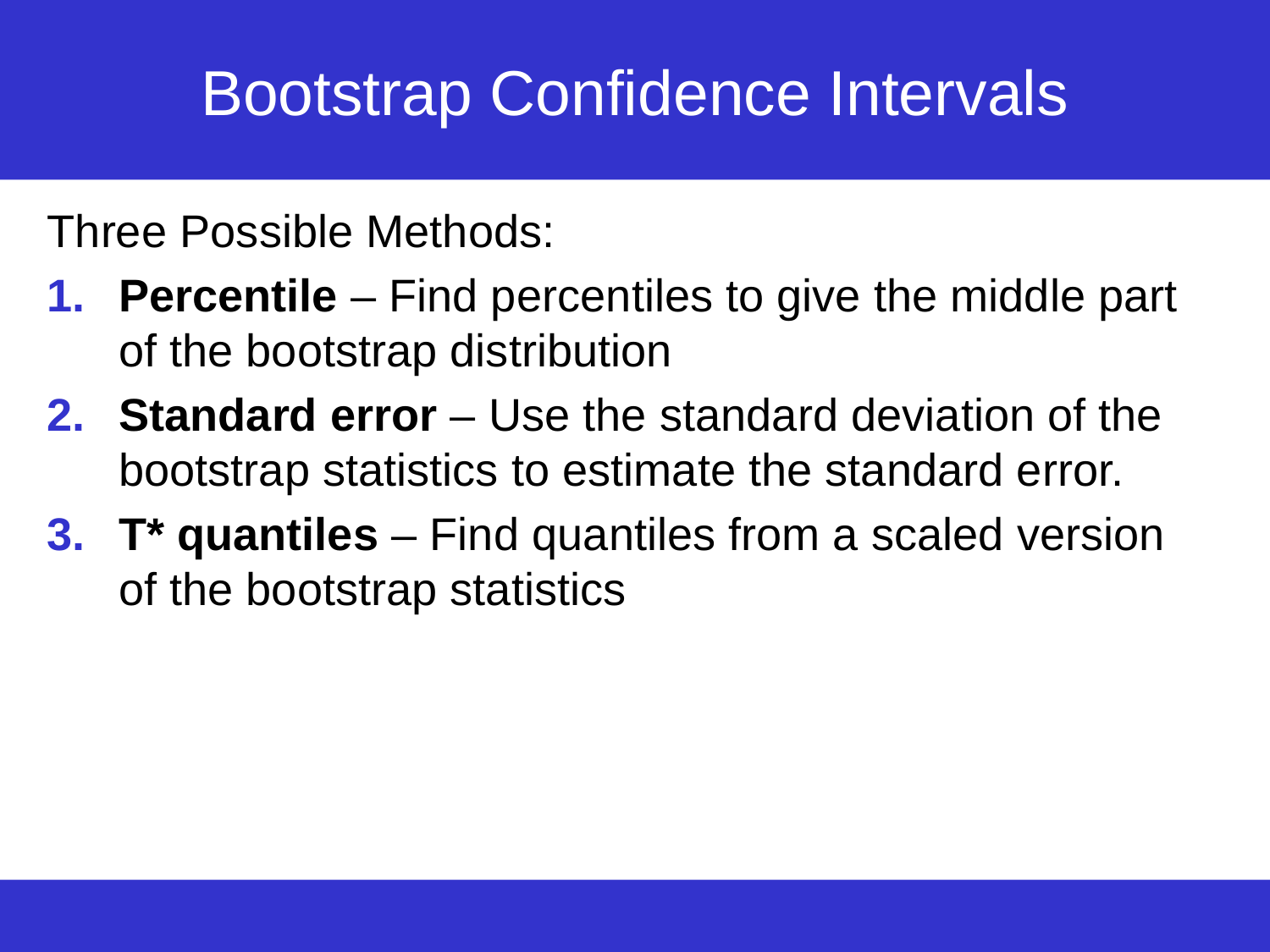

# Bootstrap Confidence Intervals
Three Possible Methods:
Percentile – Find percentiles to give the middle part of the bootstrap distribution
Standard error – Use the standard deviation of the bootstrap statistics to estimate the standard error.
T* quantiles – Find quantiles from a scaled version of the bootstrap statistics